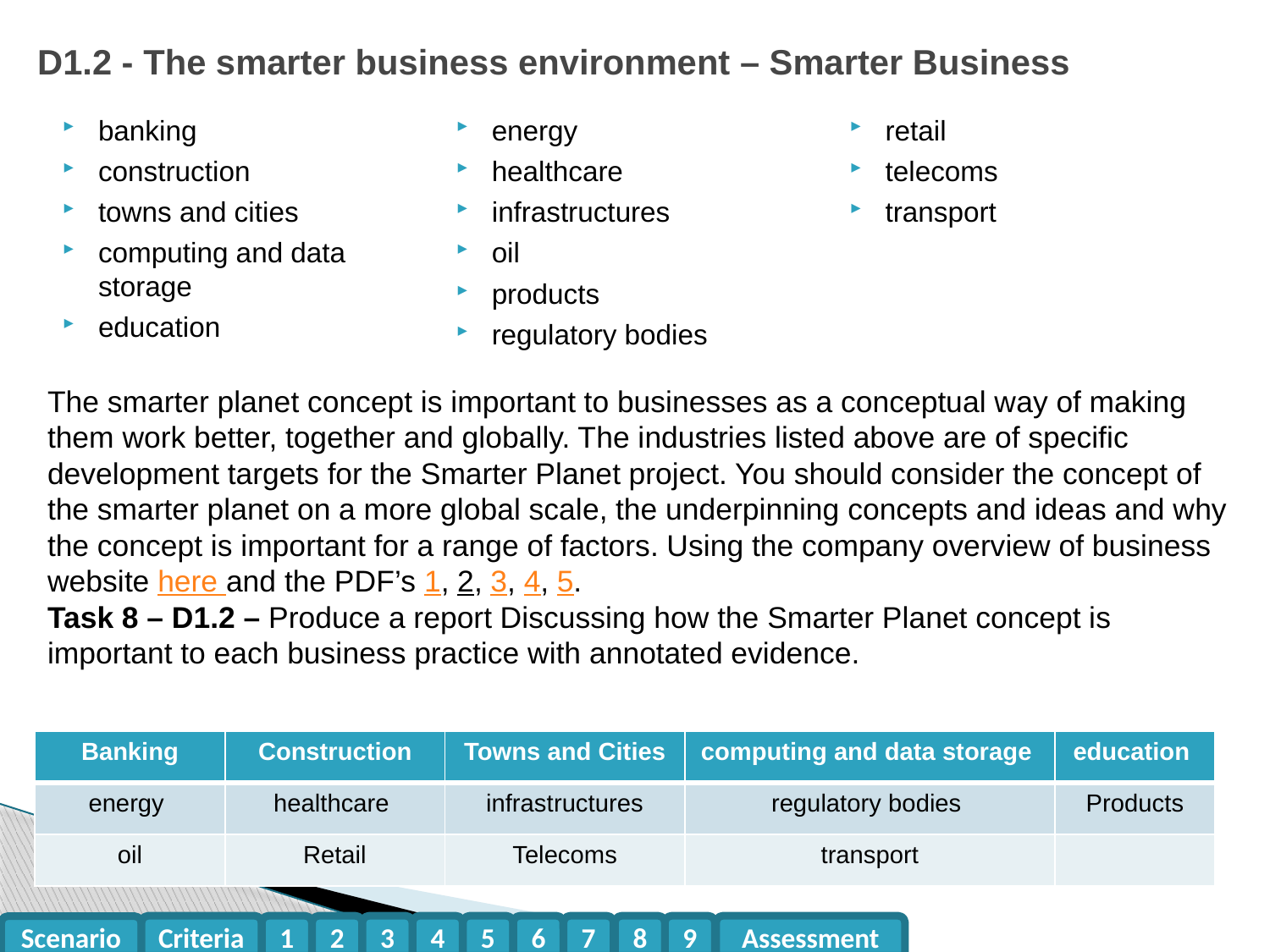

# D1.2 - The smarter business environment – Smarter Business
banking
construction
towns and cities
computing and data storage
education
energy
healthcare
infrastructures
oil
products
regulatory bodies
retail
telecoms
transport

The smarter planet concept is important to businesses as a conceptual way of making them work better, together and globally. The industries listed above are of specific development targets for the Smarter Planet project. You should consider the concept of the smarter planet on a more global scale, the underpinning concepts and ideas and why the concept is important for a range of factors. Using the company overview of business website here and the PDF’s 1, 2, 3, 4, 5.
Task 8 – D1.2 – Produce a report Discussing how the Smarter Planet concept is important to each business practice with annotated evidence.
| Banking | Construction | Towns and Cities | computing and data storage | education |
| --- | --- | --- | --- | --- |
| energy | healthcare | infrastructures | regulatory bodies | Products |
| oil | Retail | Telecoms | transport |  |